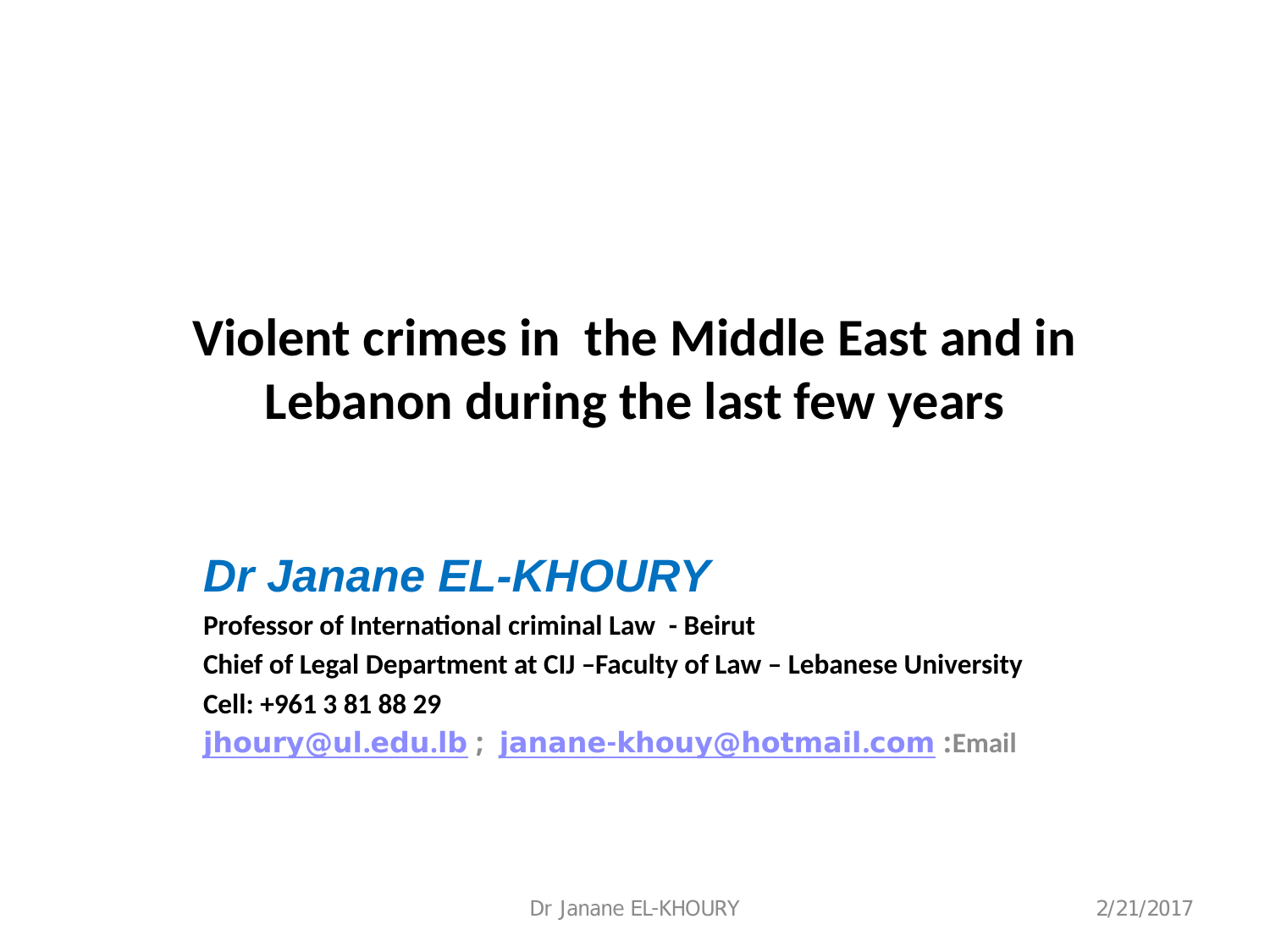

# Violent crimes in  the Middle East and in Lebanon during the last few years
Dr Janane EL-KHOURY
Professor of International criminal Law  - Beirut
Chief of Legal Department at CIJ –Faculty of Law – Lebanese University
Cell: +961 3 81 88 29
Email: janane-khouy@hotmail.com  ; jhoury@ul.edu.lb

Dr Janane EL-KHOURY
2/21/2017